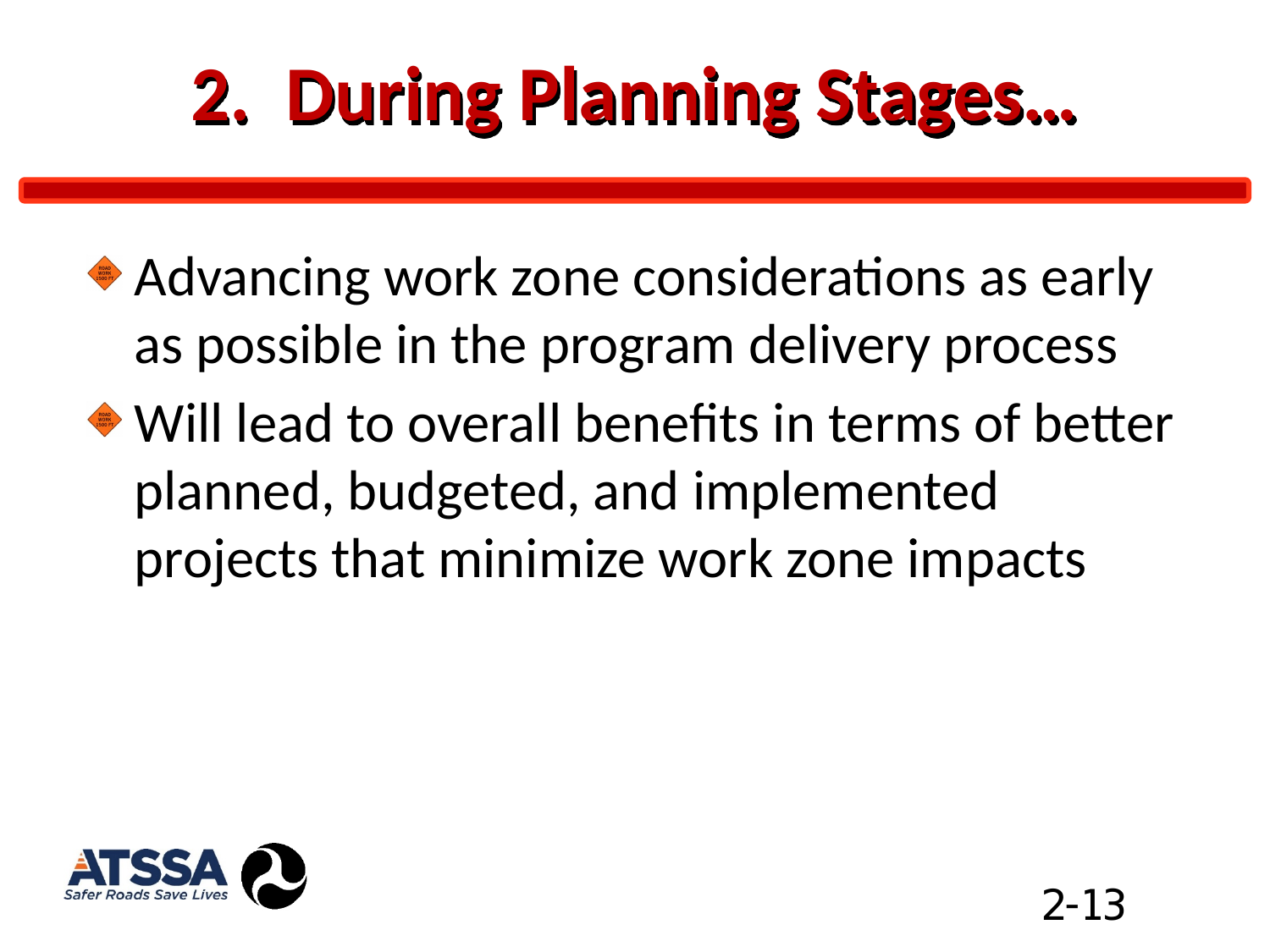

# 2.  During Planning Stages…
Advancing work zone considerations as early as possible in the program delivery process
Will lead to overall benefits in terms of better planned, budgeted, and implemented projects that minimize work zone impacts